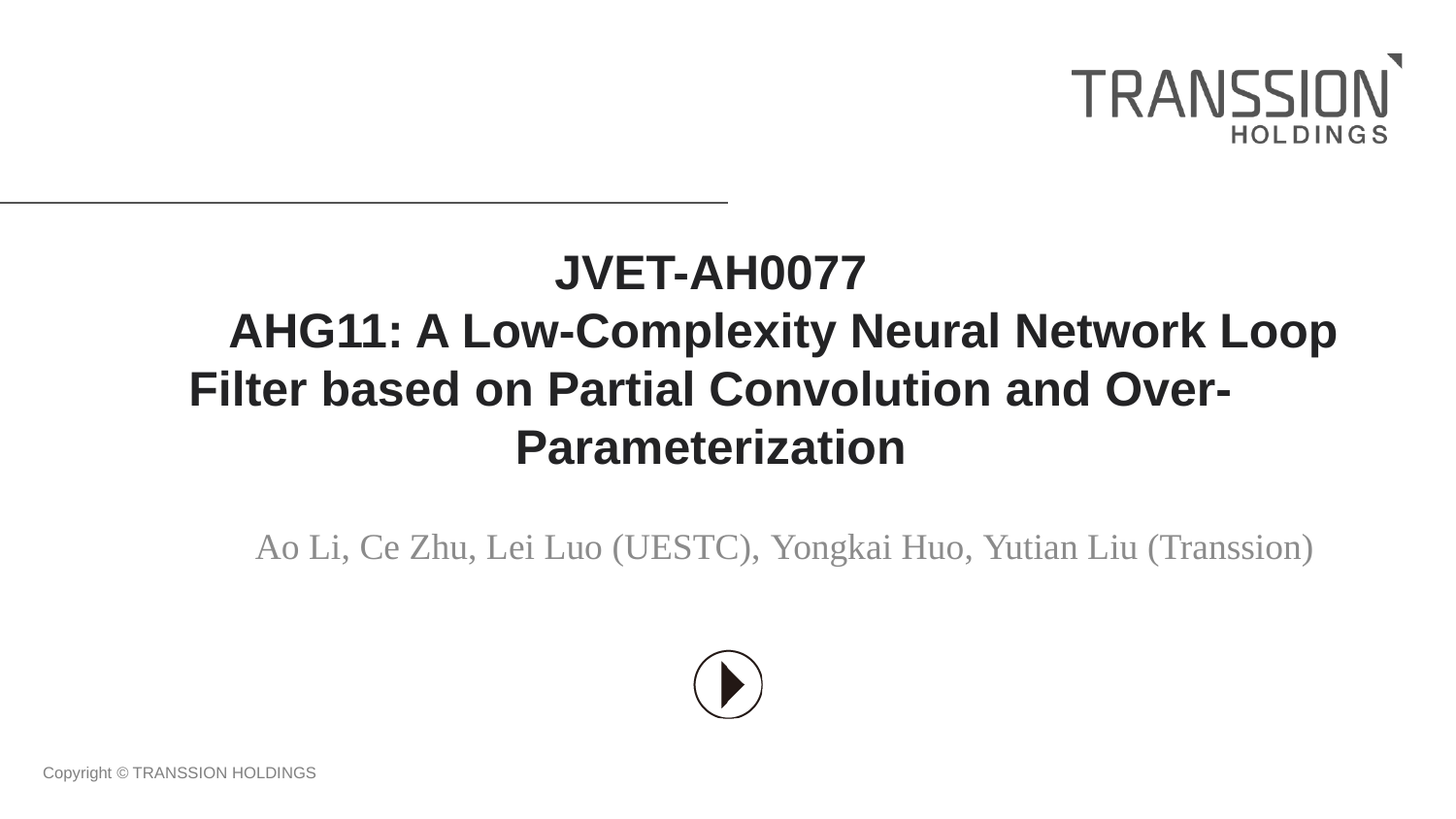

# JVET-AH0077 AHG11: A Low-Complexity Neural Network Loop Filter based on Partial Convolution and Over-Parameterization
Ao Li, Ce Zhu, Lei Luo (UESTC), Yongkai Huo, Yutian Liu (Transsion)